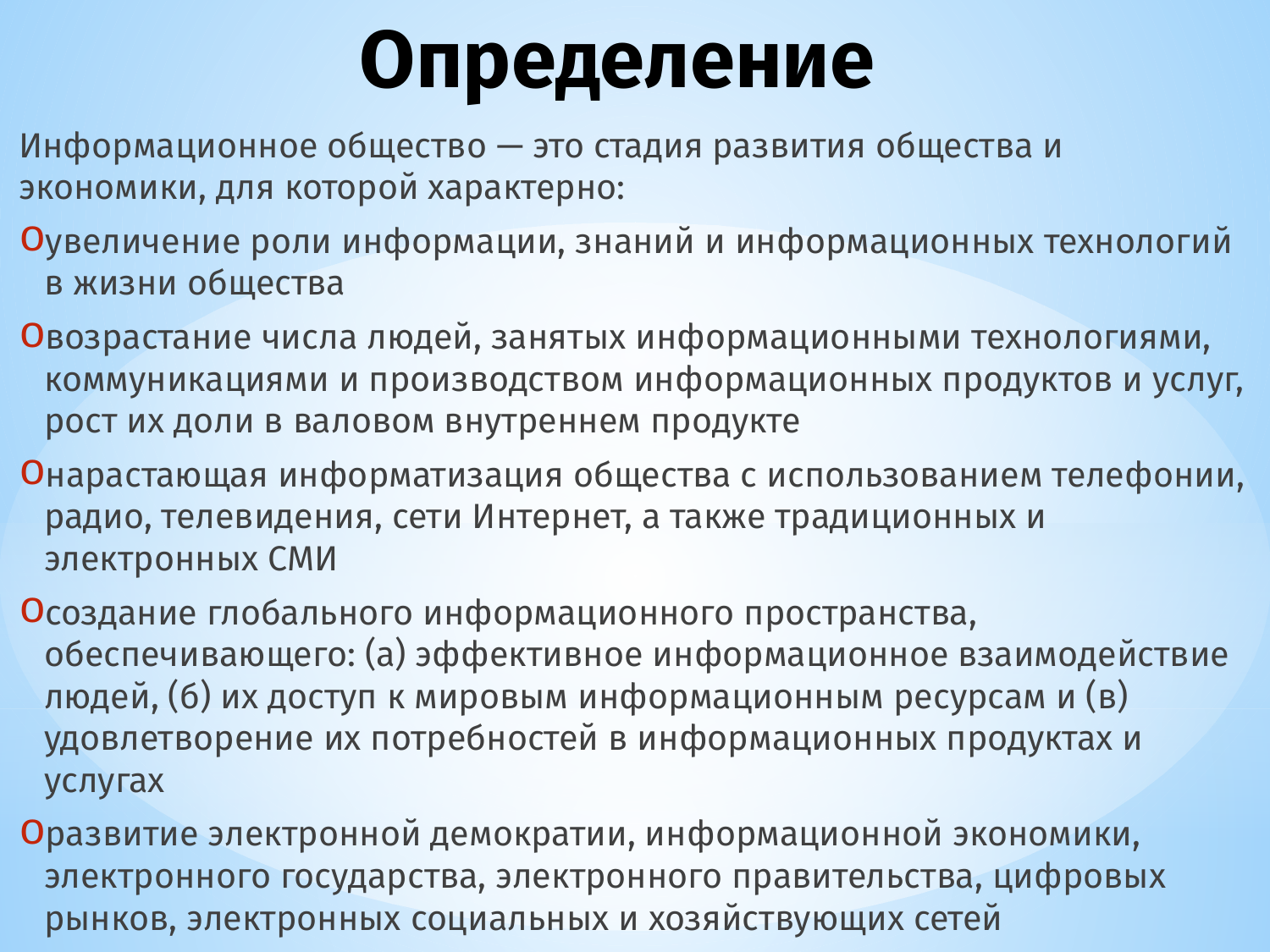

# Определение
Информационное общество — это стадия развития общества и экономики, для которой характерно:
увеличение роли информации, знаний и информационных технологий в жизни общества
возрастание числа людей, занятых информационными технологиями, коммуникациями и производством информационных продуктов и услуг, рост их доли в валовом внутреннем продукте
нарастающая информатизация общества с использованием телефонии, радио, телевидения, сети Интернет, а также традиционных и электронных СМИ
создание глобального информационного пространства, обеспечивающего: (а) эффективное информационное взаимодействие людей, (б) их доступ к мировым информационным ресурсам и (в) удовлетворение их потребностей в информационных продуктах и услугах
развитие электронной демократии, информационной экономики, электронного государства, электронного правительства, цифровых рынков, электронных социальных и хозяйствующих сетей